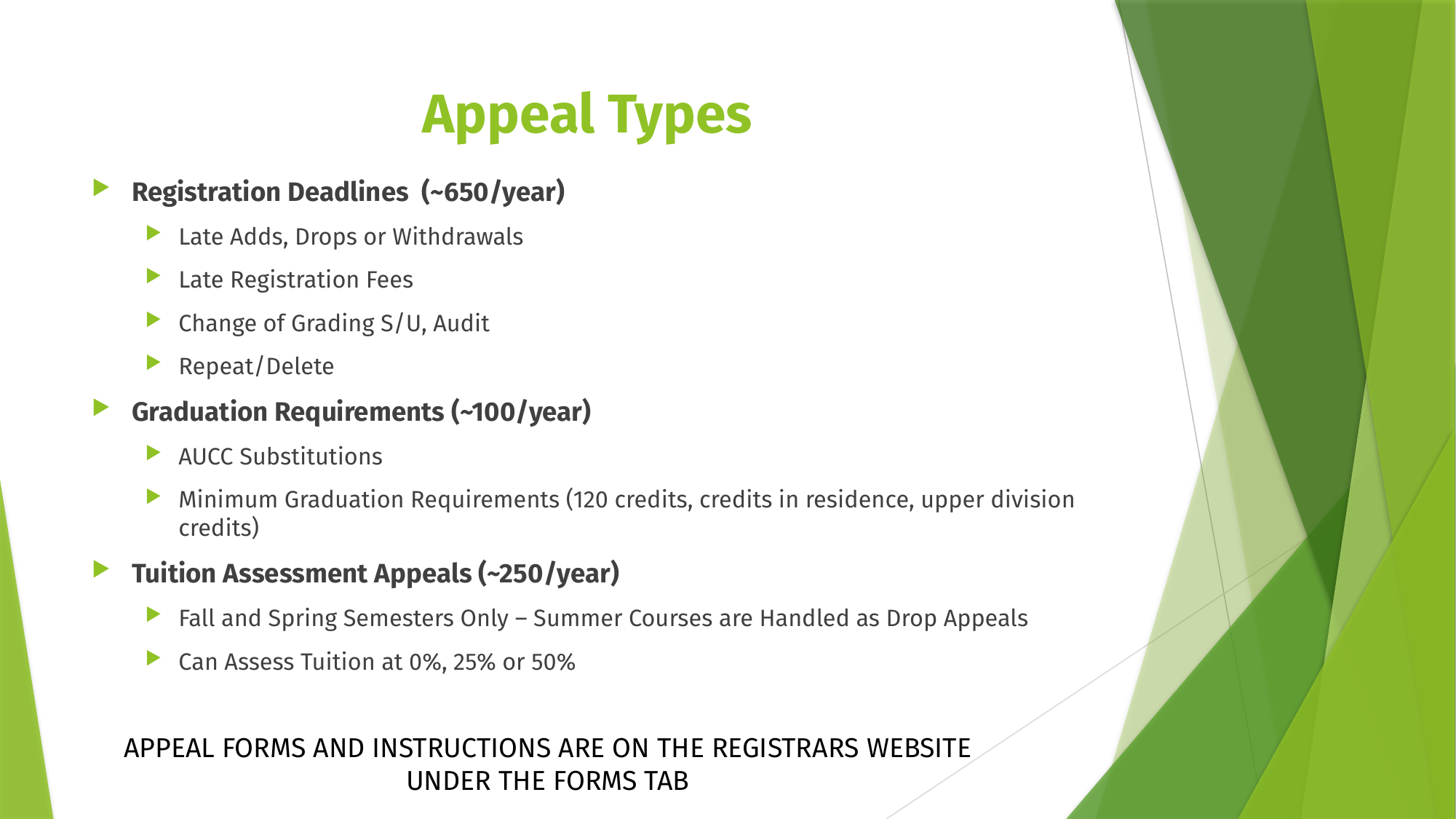

# Appeal Types
Registration Deadlines  (~650/year)
Late Adds, Drops or Withdrawals
Late Registration Fees
Change of Grading S/U, Audit
Repeat/Delete
Graduation Requirements (~100/year)
AUCC Substitutions
Minimum Graduation Requirements (120 credits, credits in residence, upper division credits)
Tuition Assessment Appeals (~250/year)
Fall and Spring Semesters Only – Summer Courses are Handled as Drop Appeals
Can Assess Tuition at 0%, 25% or 50%

APPEAL FORMS AND INSTRUCTIONS ARE ON THE REGISTRARS WEBSITE
UNDER THE FORMS TAB